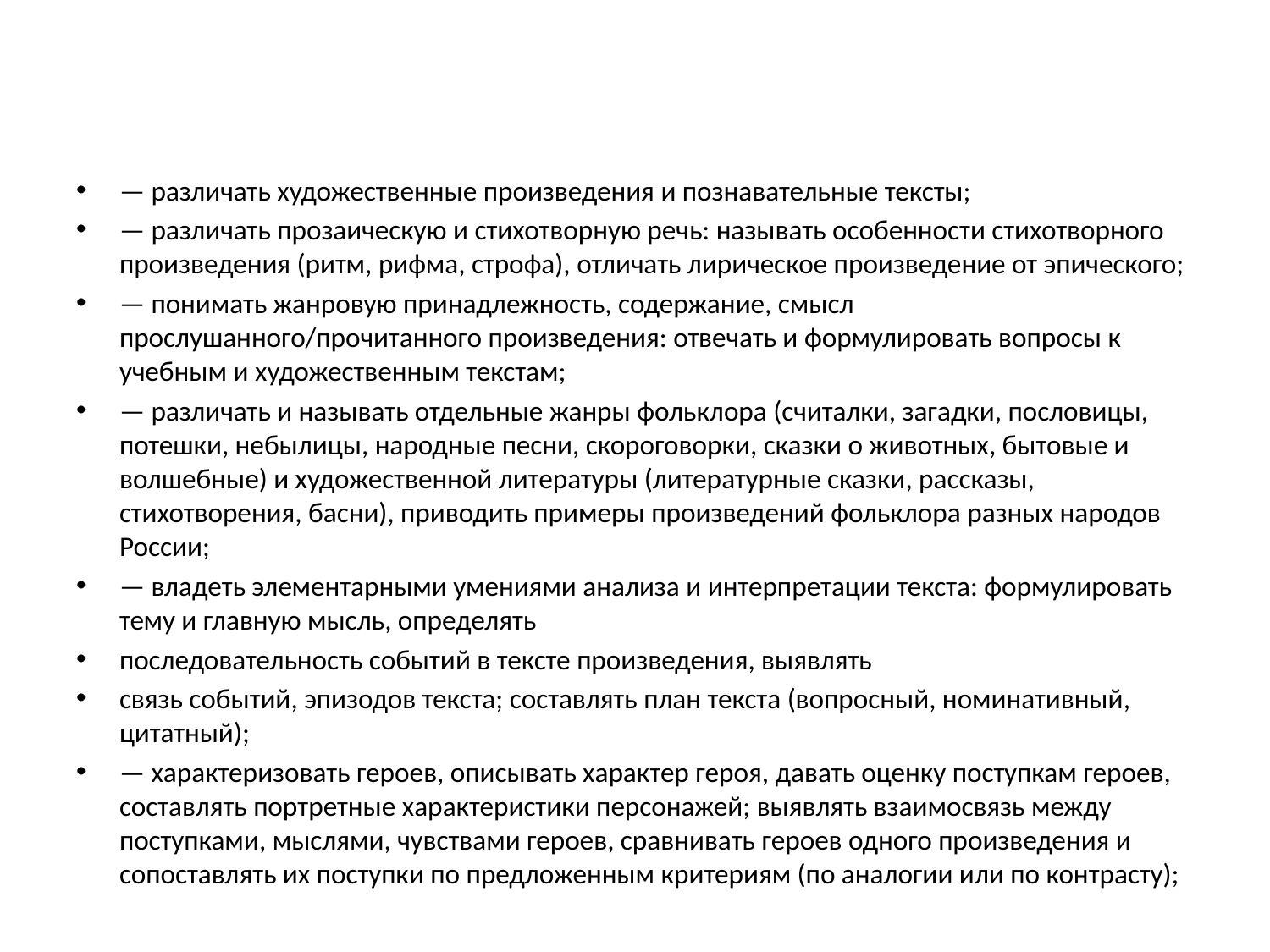

#
— различать художественные произведения и познавательные тексты;
— различать прозаическую и стихотворную речь: называть особенности стихотворного произведения (ритм, рифма, строфа), отличать лирическое произведение от эпического;
— понимать жанровую принадлежность, содержание, смысл прослушанного/прочитанного произведения: отвечать и формулировать вопросы к учебным и художественным текстам;
— различать и называть отдельные жанры фольклора (считалки, загадки, пословицы, потешки, небылицы, народные песни, скороговорки, сказки о животных, бытовые и волшебные) и художественной литературы (литературные сказки, рассказы, стихотворения, басни), приводить примеры произведений фольклора разных народов России;
— владеть элементарными умениями анализа и интерпретации текста: формулировать тему и главную мысль, определять
последовательность событий в тексте произведения, выявлять
связь событий, эпизодов текста; составлять план текста (вопросный, номинативный, цитатный);
— характеризовать героев, описывать характер героя, давать оценку поступкам героев, составлять портретные характеристики персонажей; выявлять взаимосвязь между поступками, мыслями, чувствами героев, сравнивать героев одного произведения и сопоставлять их поступки по предложенным критериям (по аналогии или по контрасту);